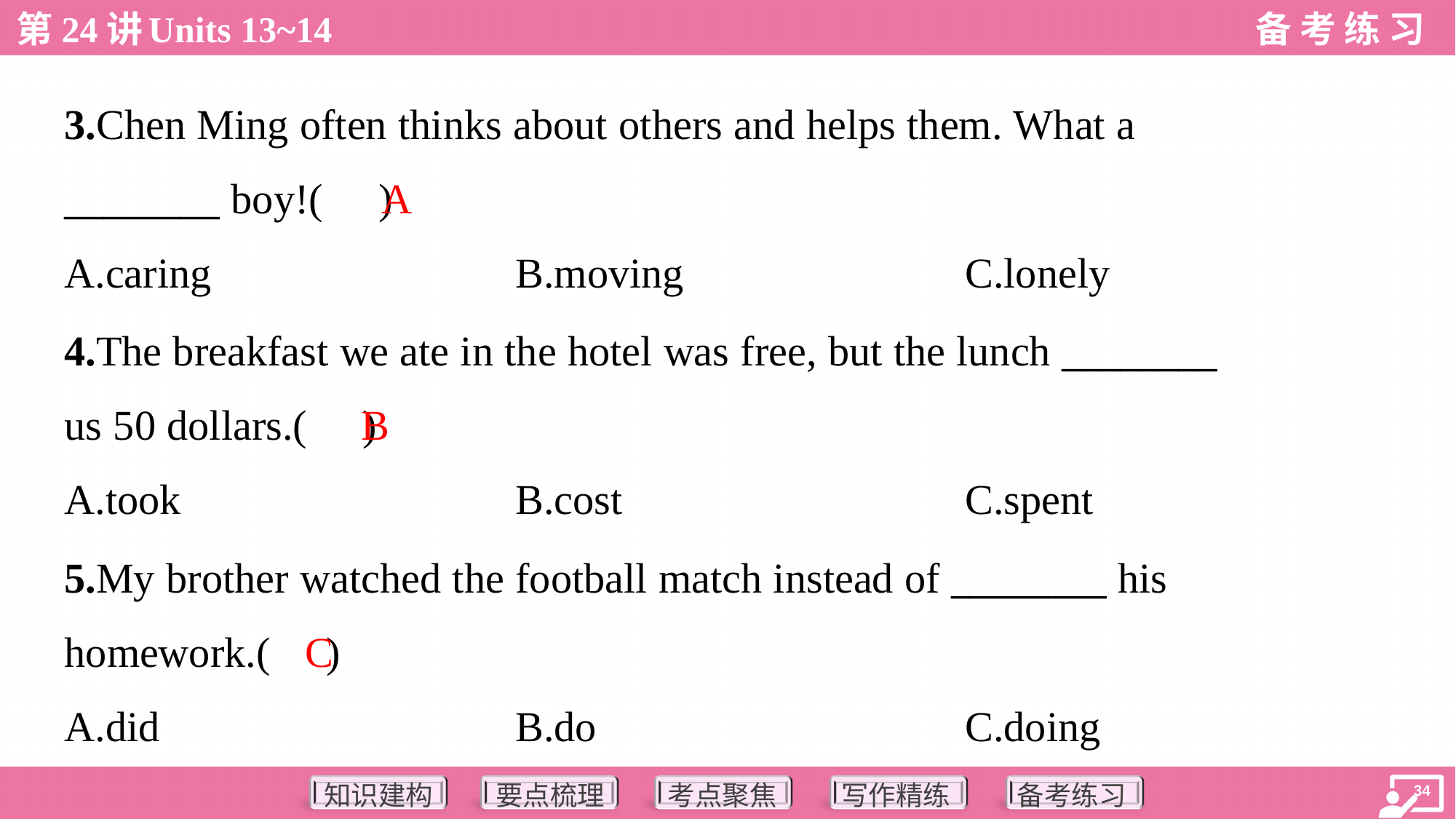

3.Chen Ming often thinks about others and helps them. What a
________ boy!(     )
A
A.caring	B.moving	C.lonely
4.The breakfast we ate in the hotel was free, but the lunch ________
us 50 dollars.(     )
B
A.took	B.cost	C.spent
5.My brother watched the football match instead of ________ his
homework.(     )
C
A.did	B.do	C.doing